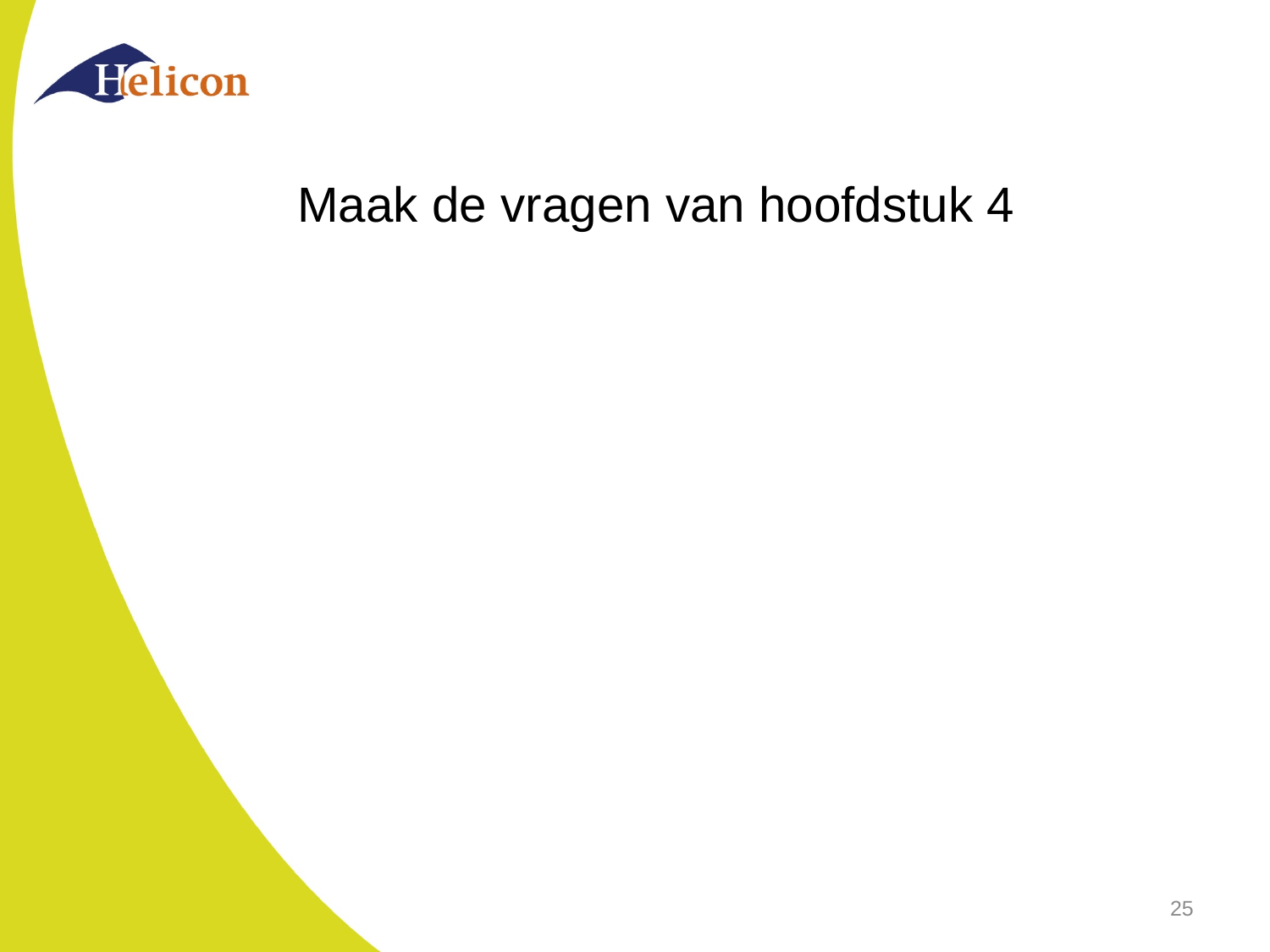

#
Maak de vragen van hoofdstuk 4

25